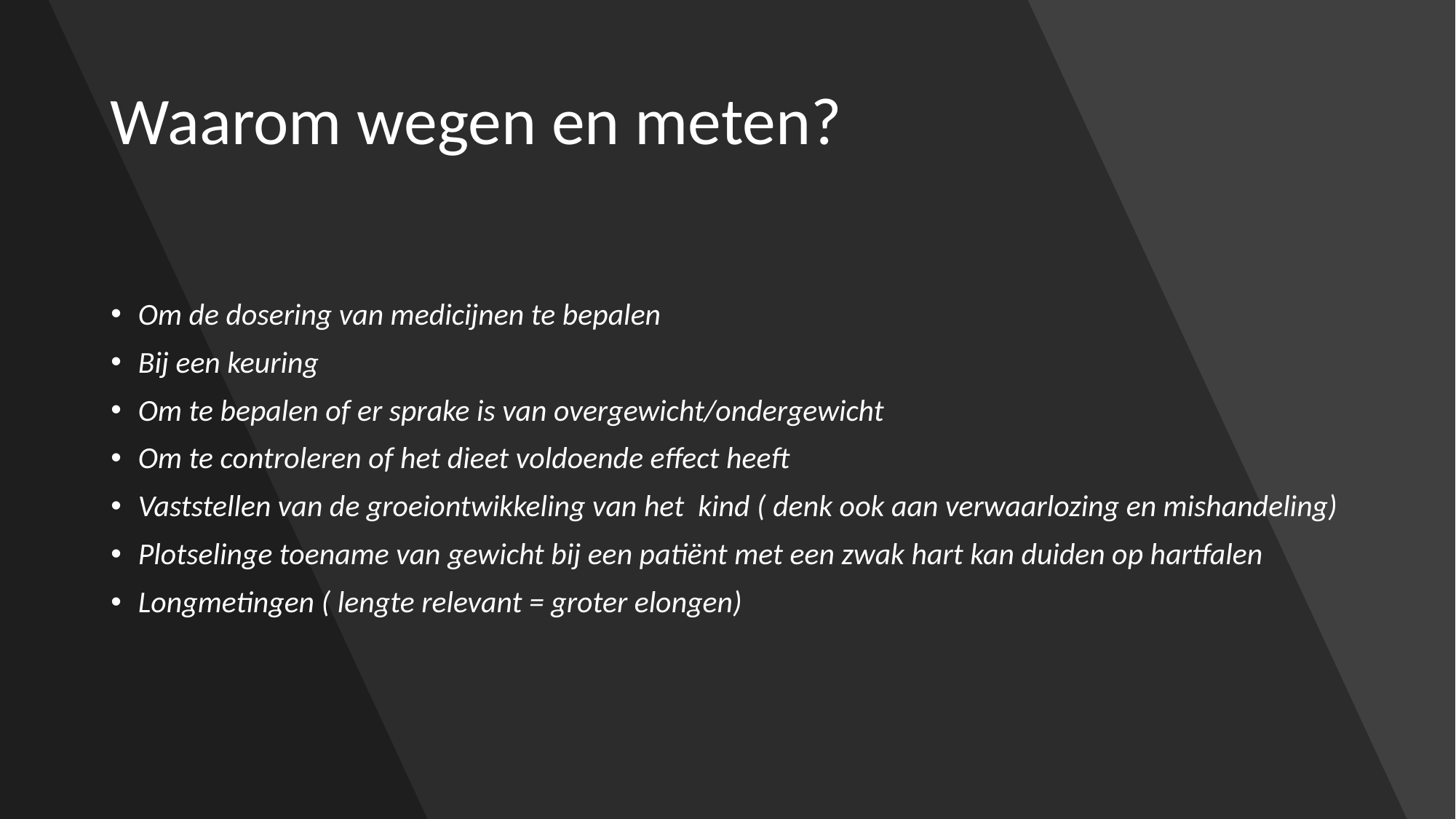

# Waarom wegen en meten?

Om de dosering van medicijnen te bepalen
Bij een keuring
Om te bepalen of er sprake is van overgewicht/ondergewicht
Om te controleren of het dieet voldoende effect heeft
Vaststellen van de groeiontwikkeling van het  kind ( denk ook aan verwaarlozing en mishandeling)
Plotselinge toename van gewicht bij een patiënt met een zwak hart kan duiden op hartfalen
Longmetingen ( lengte relevant = groter elongen)